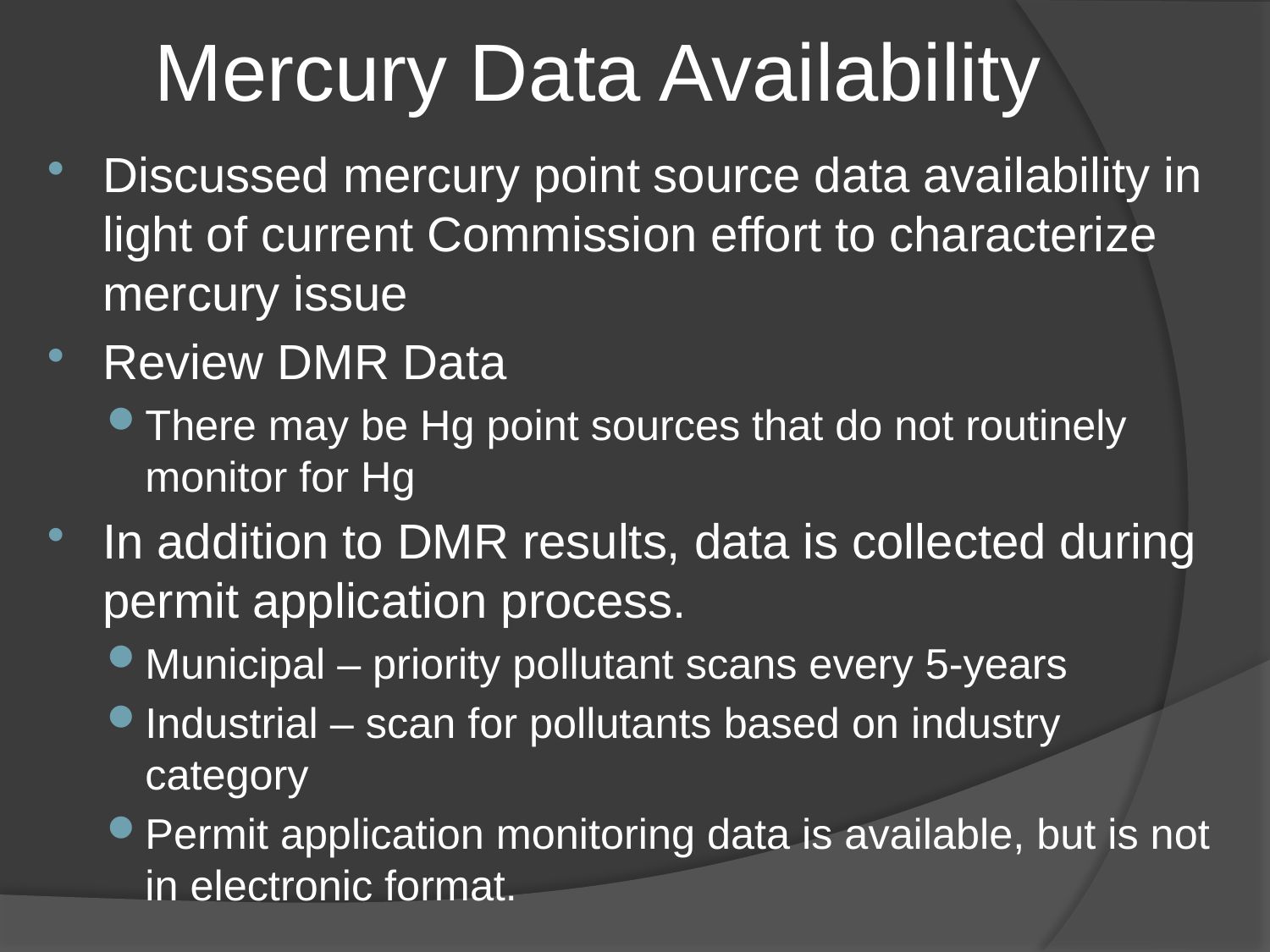

# Mercury Data Availability
Discussed mercury point source data availability in light of current Commission effort to characterize mercury issue
Review DMR Data
There may be Hg point sources that do not routinely monitor for Hg
In addition to DMR results, data is collected during permit application process.
Municipal – priority pollutant scans every 5-years
Industrial – scan for pollutants based on industry category
Permit application monitoring data is available, but is not in electronic format.